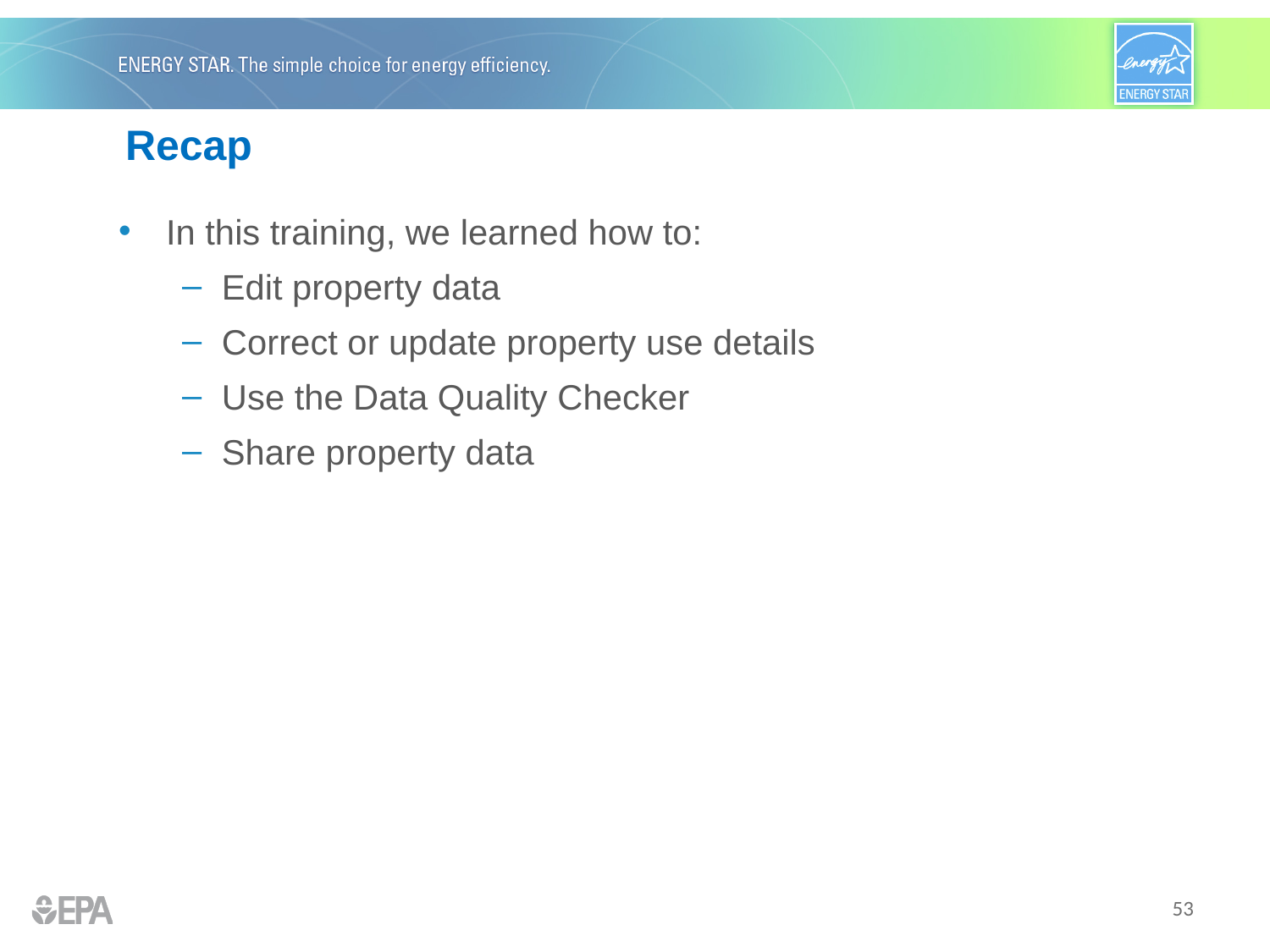

# Recap
In this training, we learned how to:
Edit property data
Correct or update property use details
Use the Data Quality Checker
Share property data
53